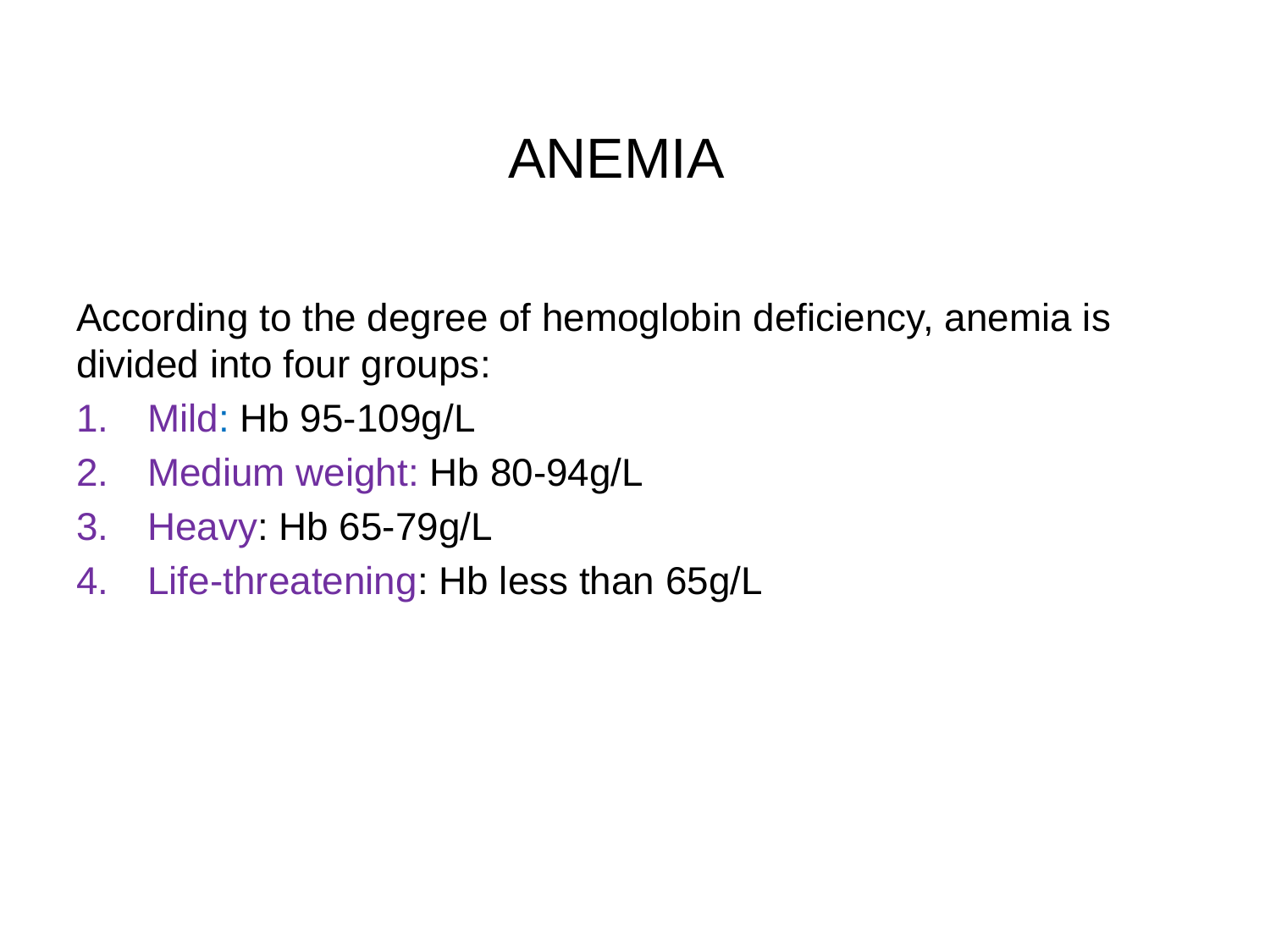

# ANEMIA
According to the degree of hemoglobin deficiency, anemia is divided into four groups:
Mild: Hb 95-109g/L
Medium weight: Hb 80-94g/L
Heavy: Hb 65-79g/L
Life-threatening: Hb less than 65g/L